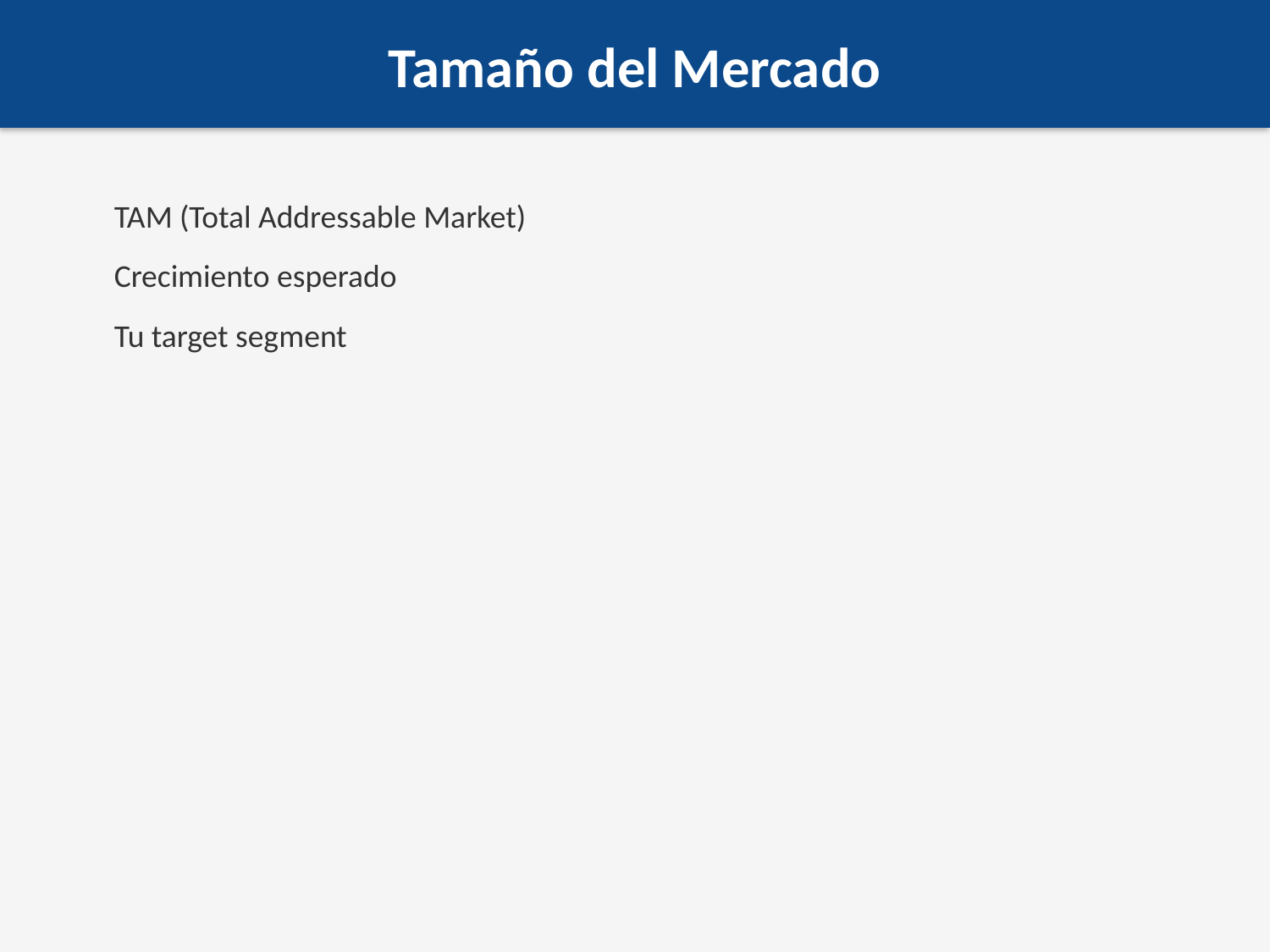

Tamaño del Mercado
TAM (Total Addressable Market)
Crecimiento esperado
Tu target segment